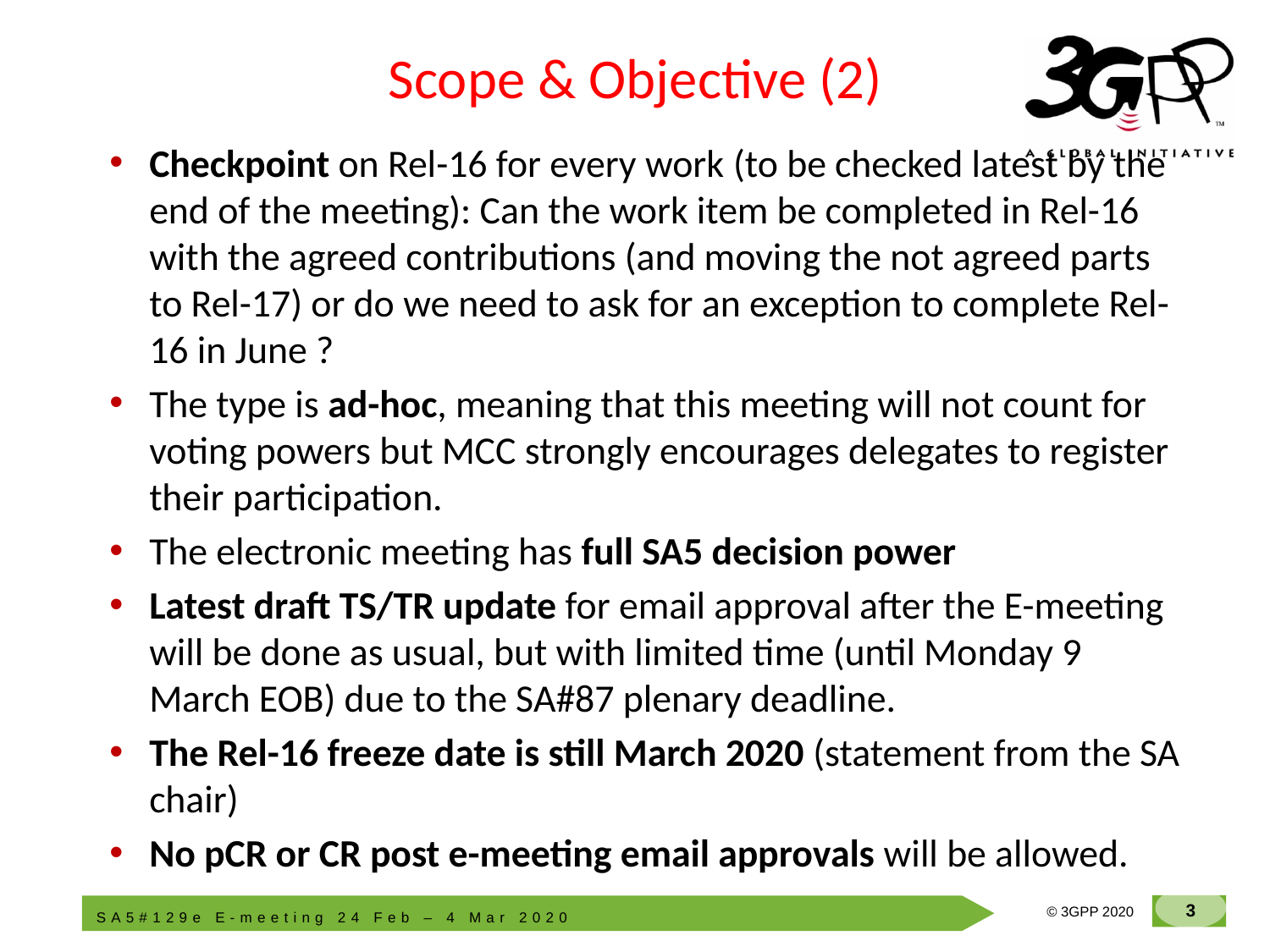

# Scope & Objective (2)
Checkpoint on Rel-16 for every work (to be checked latest by the end of the meeting): Can the work item be completed in Rel-16 with the agreed contributions (and moving the not agreed parts to Rel-17) or do we need to ask for an exception to complete Rel-16 in June ?
The type is ad-hoc, meaning that this meeting will not count for voting powers but MCC strongly encourages delegates to register their participation.
The electronic meeting has full SA5 decision power
Latest draft TS/TR update for email approval after the E-meeting will be done as usual, but with limited time (until Monday 9 March EOB) due to the SA#87 plenary deadline.
The Rel-16 freeze date is still March 2020 (statement from the SA chair)
No pCR or CR post e-meeting email approvals will be allowed.